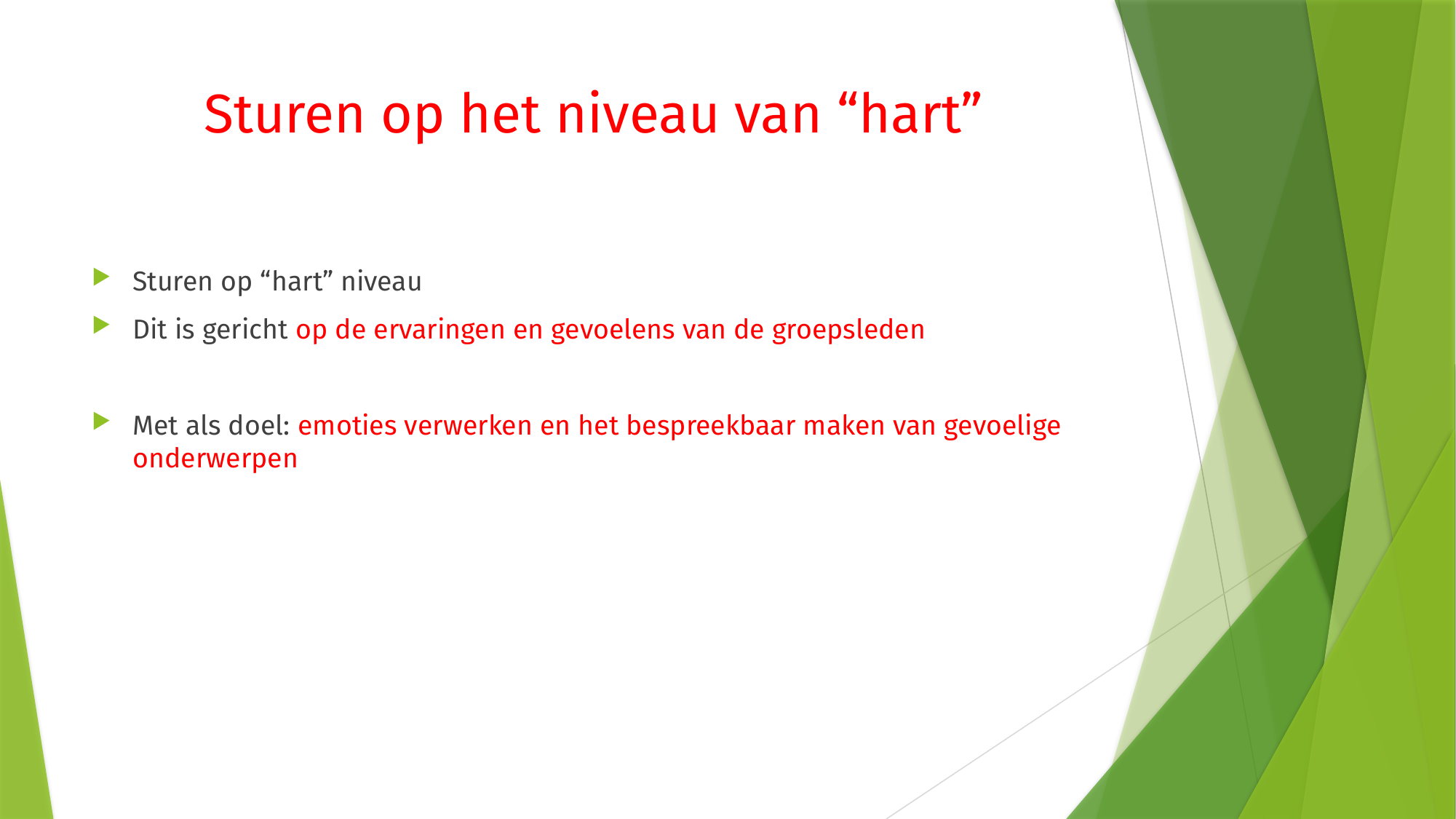

# Sturen op het niveau van “hart”
Sturen op “hart” niveau
Dit is gericht op de ervaringen en gevoelens van de groepsleden

Met als doel: emoties verwerken en het bespreekbaar maken van gevoelige onderwerpen